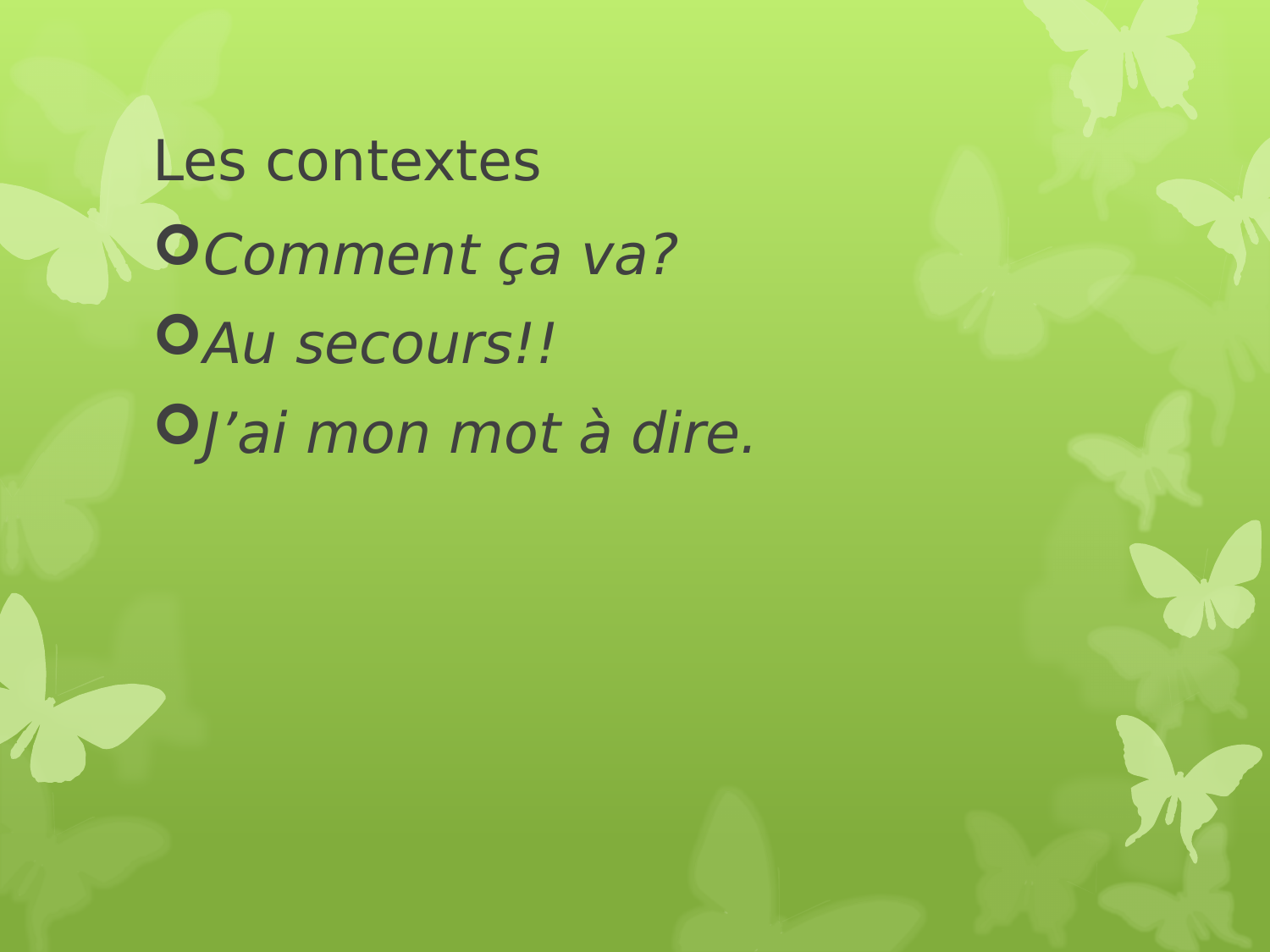

# Les contextes
Comment ça va?
Au secours!!
J’ai mon mot à dire.